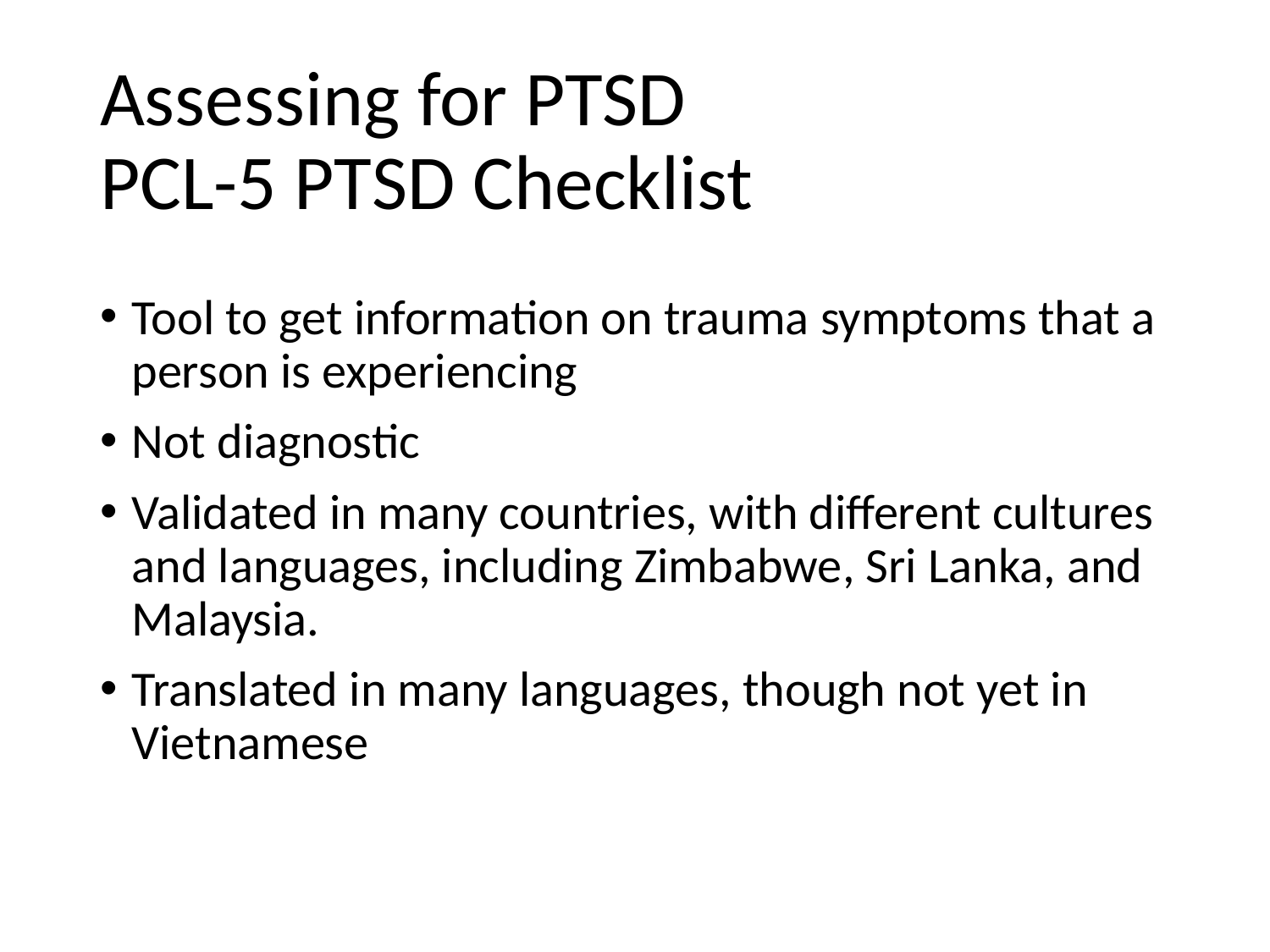

# Assessing for PTSD PCL-5 PTSD Checklist
Tool to get information on trauma symptoms that a person is experiencing
Not diagnostic
Validated in many countries, with different cultures and languages, including Zimbabwe, Sri Lanka, and Malaysia.
Translated in many languages, though not yet in Vietnamese